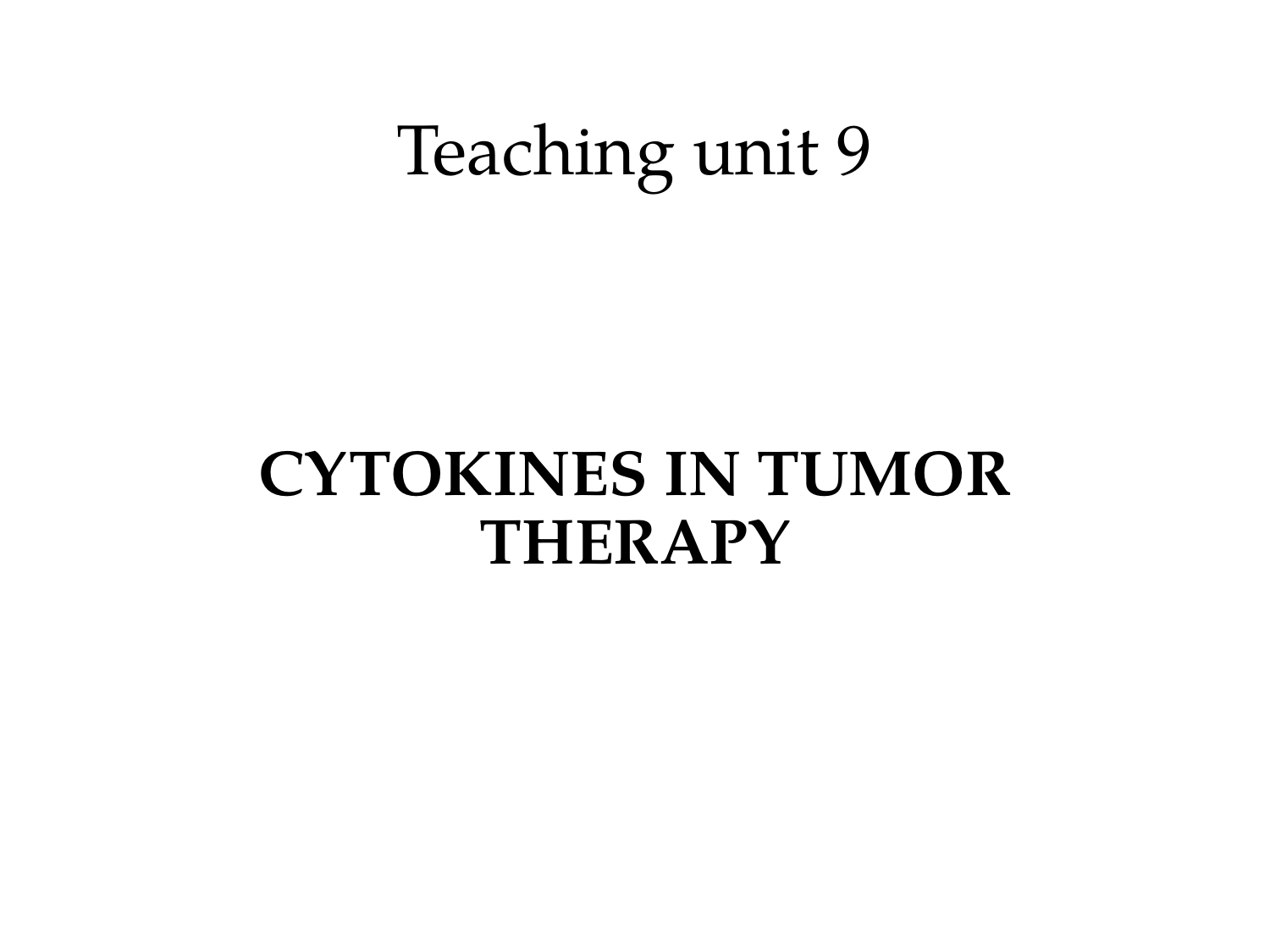

# Teaching unit 9
CYTOKINES IN TUMOR THERAPY